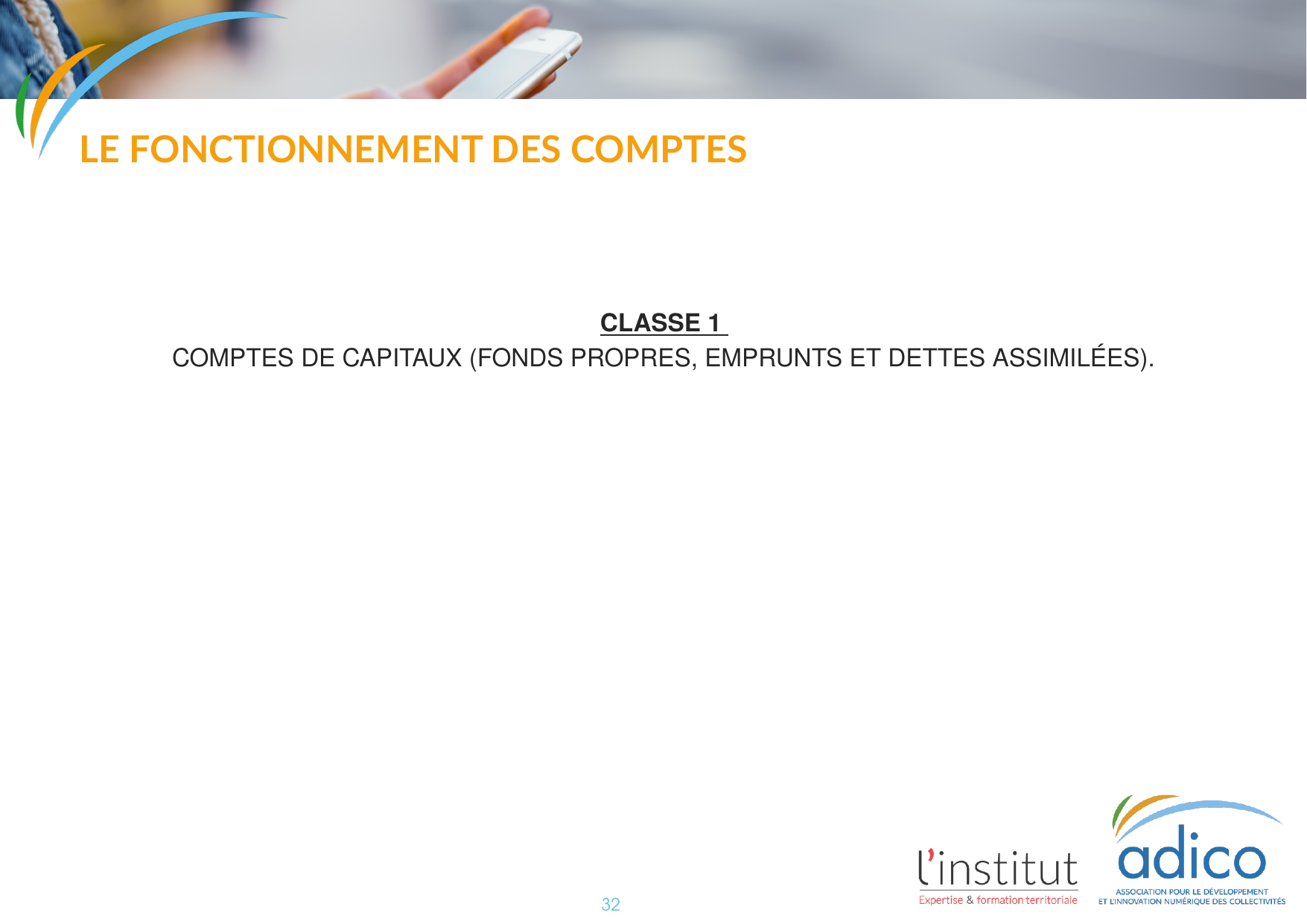

# Le fonctionnement des comptes
CLASSE 1
COMPTES DE CAPITAUX (FONDS PROPRES, EMPRUNTS ET DETTES ASSIMILÉES).